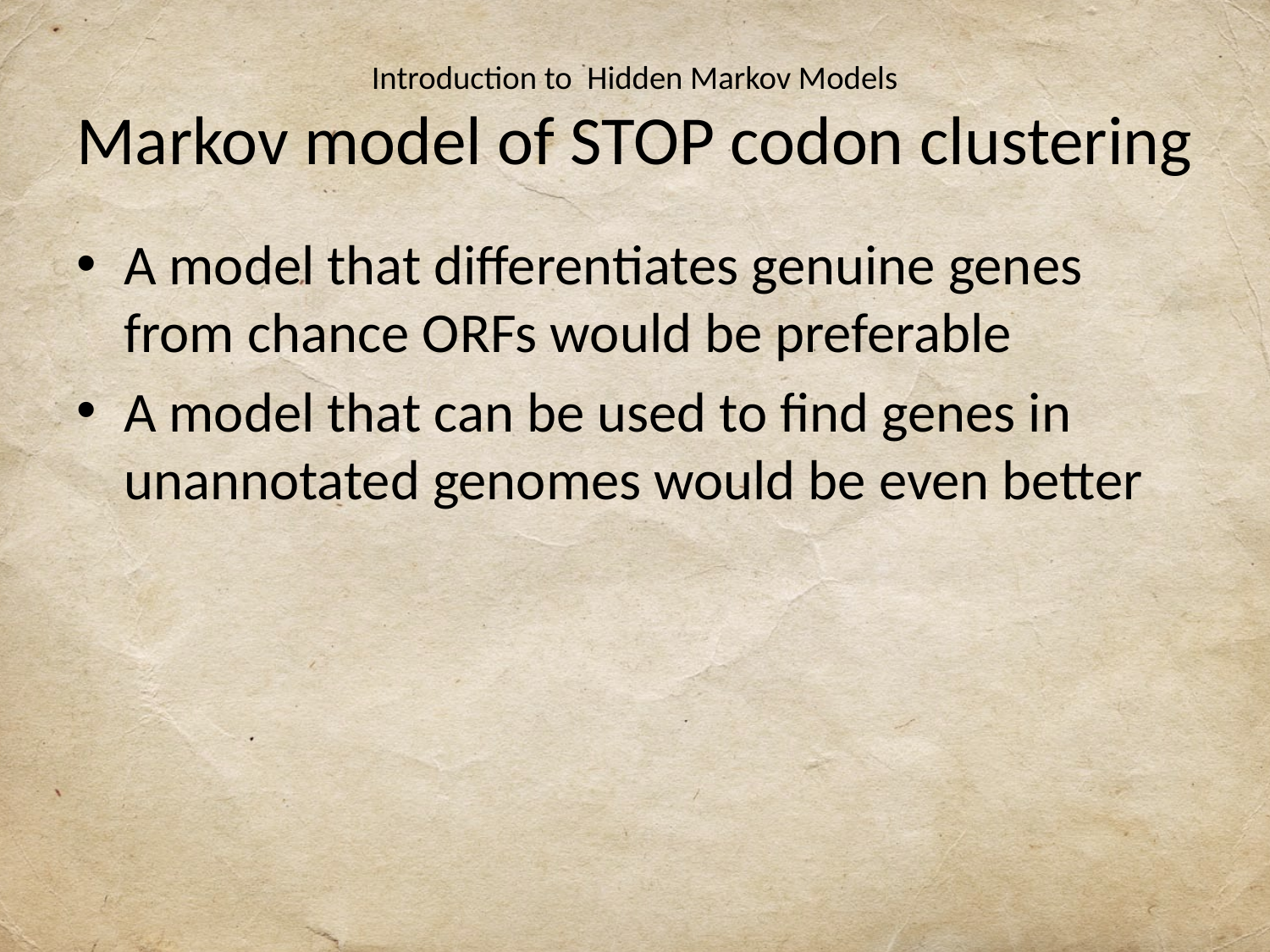

# Introduction to  Hidden Markov Models Markov model of STOP codon clustering
A model that differentiates genuine genes from chance ORFs would be preferable
A model that can be used to find genes in unannotated genomes would be even better